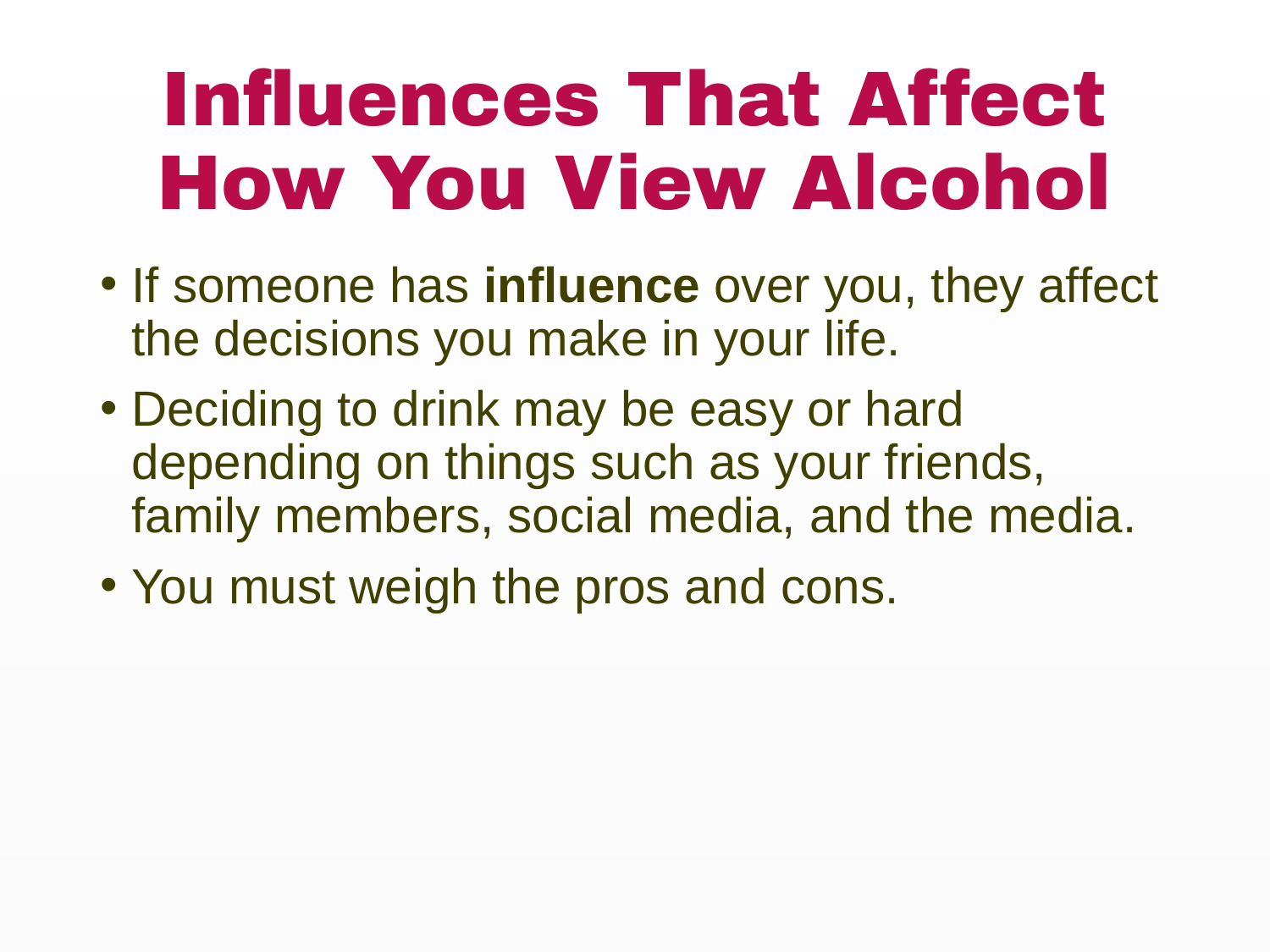

# Influences That Affect How You View Alcohol
If someone has influence over you, they affect the decisions you make in your life.
Deciding to drink may be easy or hard depending on things such as your friends, family members, social media, and the media.
You must weigh the pros and cons.